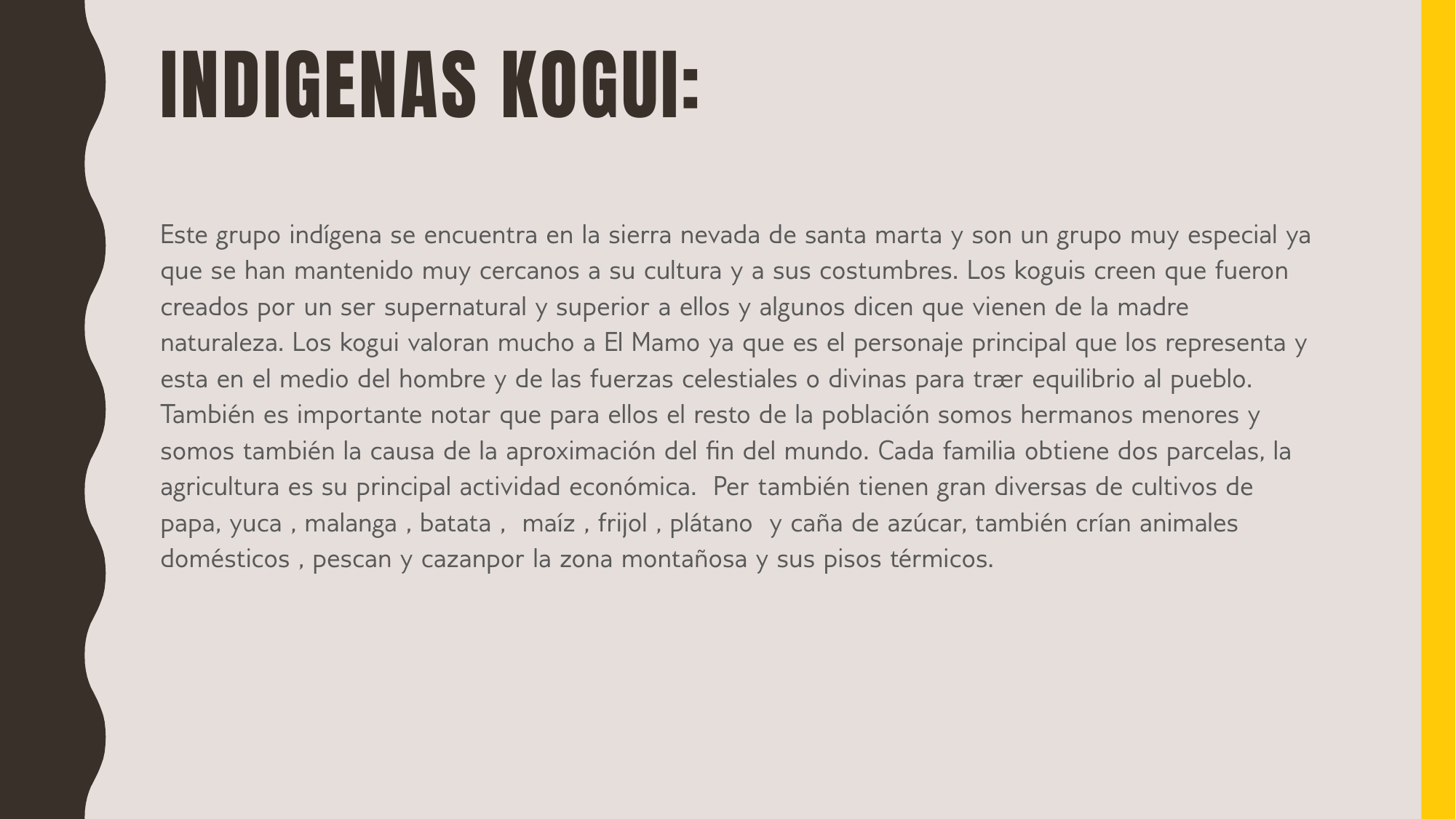

# Indigenas Kogui:
Este grupo indígena se encuentra en la sierra nevada de santa marta y son un grupo muy especial ya que se han mantenido muy cercanos a su cultura y a sus costumbres. Los koguis creen que fueron creados por un ser supernatural y superior a ellos y algunos dicen que vienen de la madre naturaleza. Los kogui valoran mucho a El Mamo ya que es el personaje principal que los representa y esta en el medio del hombre y de las fuerzas celestiales o divinas para traer equilibrio al pueblo. También es importante notar que para ellos el resto de la población somos hermanos menores y somos también la causa de la aproximación del fin del mundo. Cada familia obtiene dos parcelas, la agricultura es su principal actividad económica.  Per también tienen gran diversas de cultivos de papa, yuca , malanga , batata ,  maíz , frijol , plátano  y caña de azúcar, también crían animales domésticos , pescan y cazanpor la zona montañosa y sus pisos térmicos.